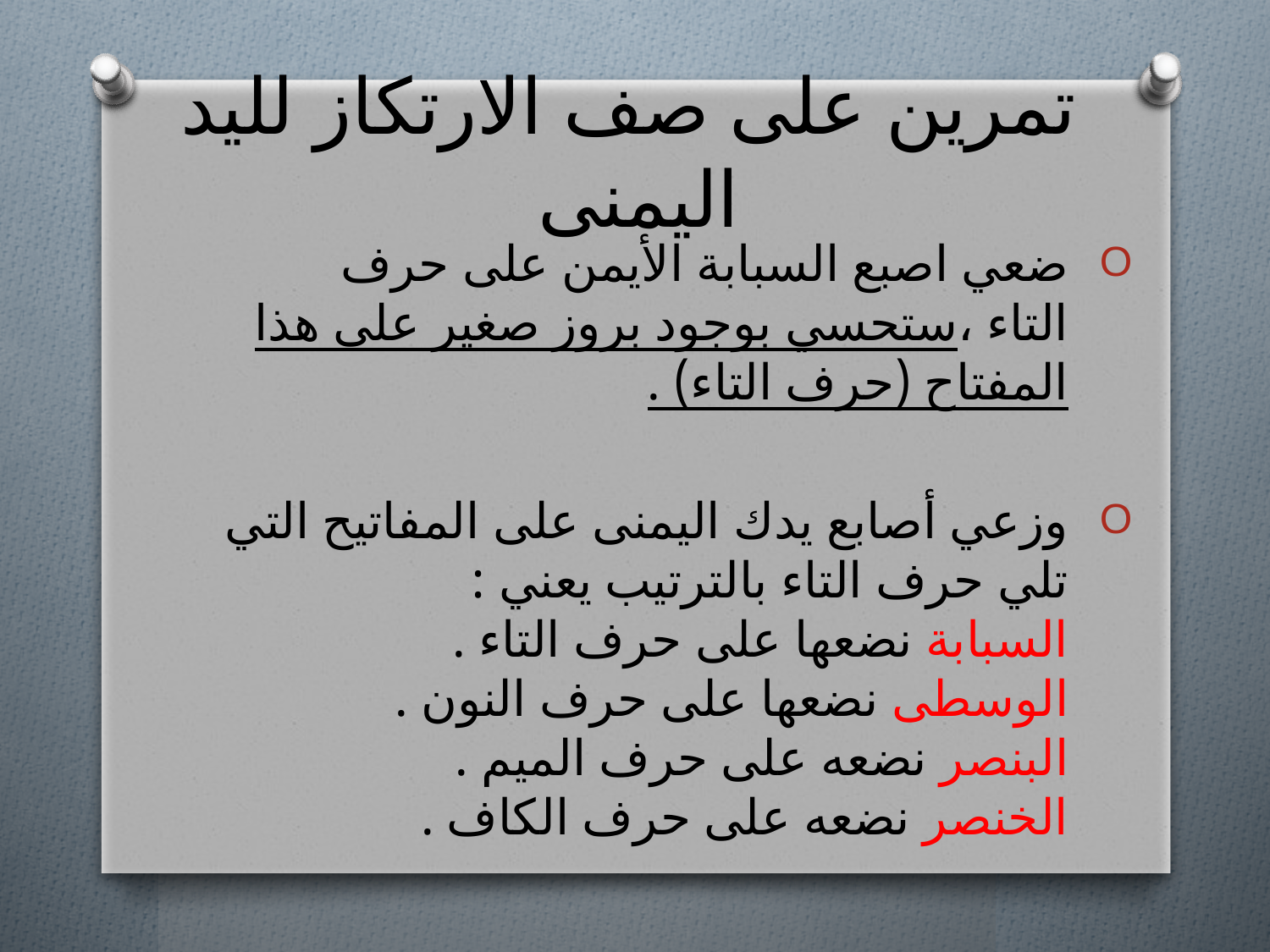

# تمرين على صف الارتكاز لليد اليمنى
ضعي اصبع السبابة الأيمن على حرف التاء ،ستحسي بوجود بروز صغير على هذا المفتاح (حرف التاء) .

وزعي أصابع يدك اليمنى على المفاتيح التي تلي حرف التاء بالترتيب يعني :
السبابة نضعها على حرف التاء .
الوسطى نضعها على حرف النون .
البنصر نضعه على حرف الميم .
الخنصر نضعه على حرف الكاف .